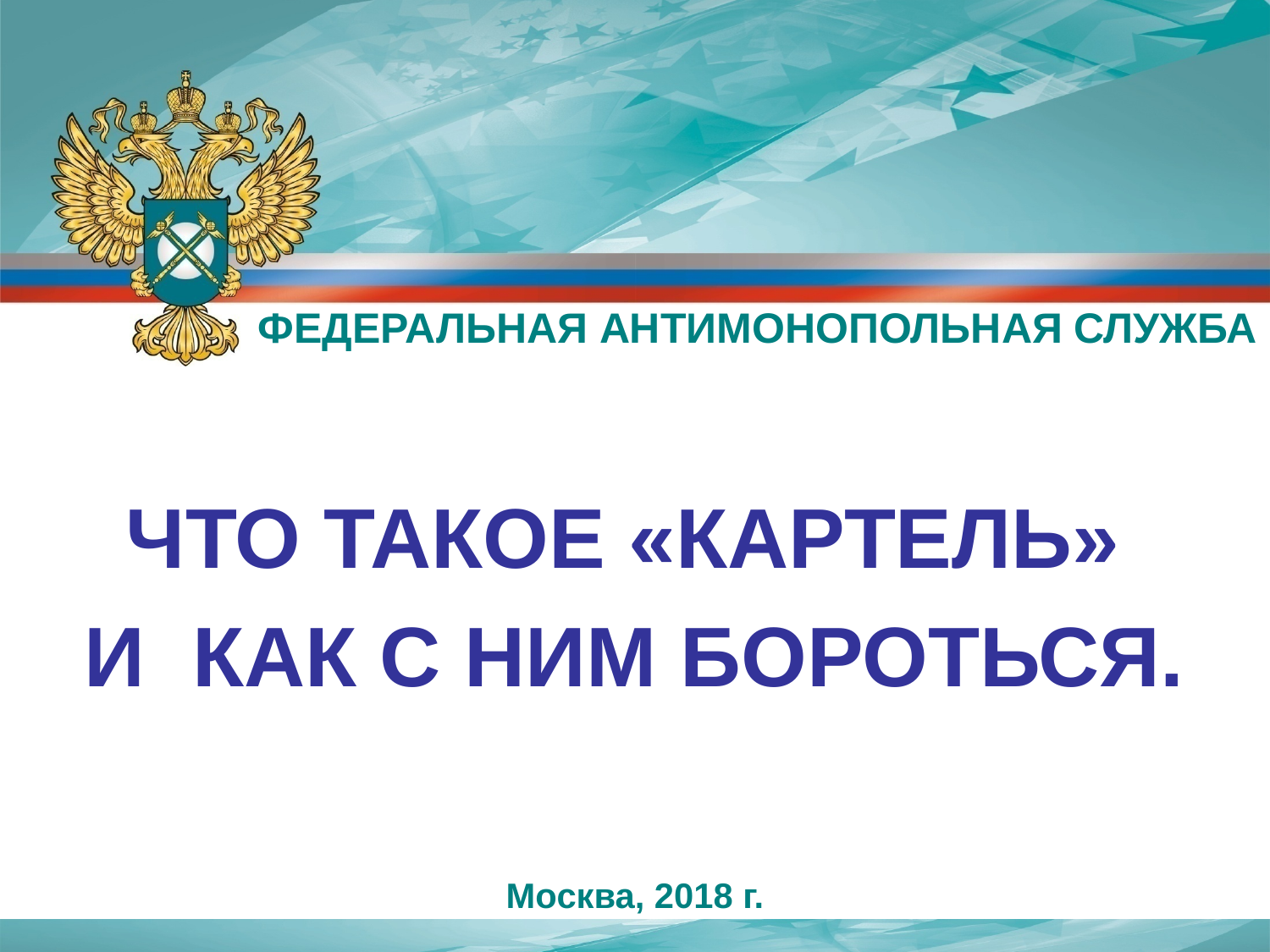

ФЕДЕРАЛЬНАЯ АНТИМОНОПОЛЬНАЯ СЛУЖБА
ЧТО ТАКОЕ «КАРТЕЛЬ»
И  КАК С НИМ БОРОТЬСЯ.

Москва, 2018 г.